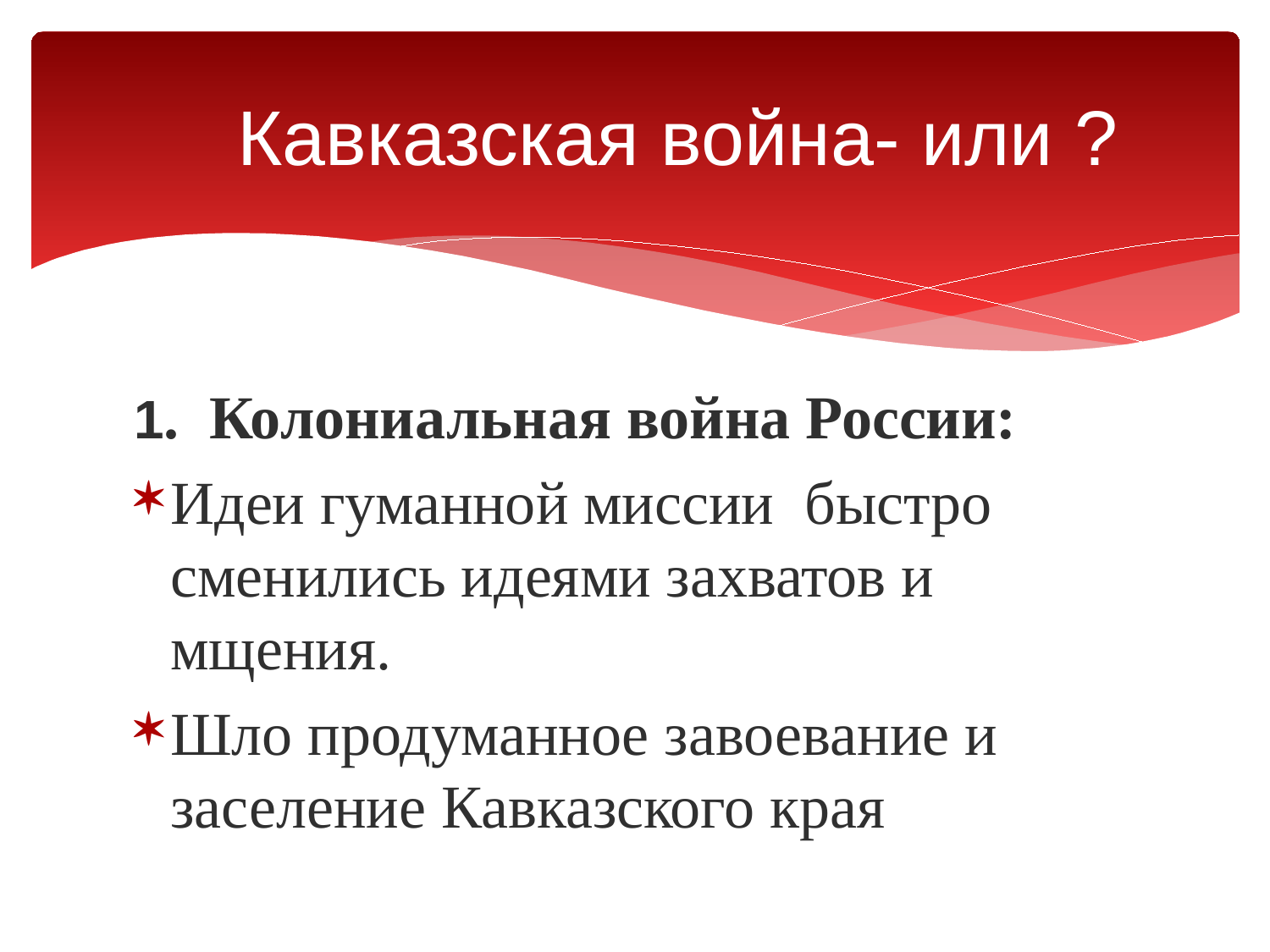

# Кавказская война- или ?
1.  Колониальная война России:
Идеи гуманной миссии  быстро сменились идеями захватов и мщения.
Шло продуманное завоевание и заселение Кавказского края